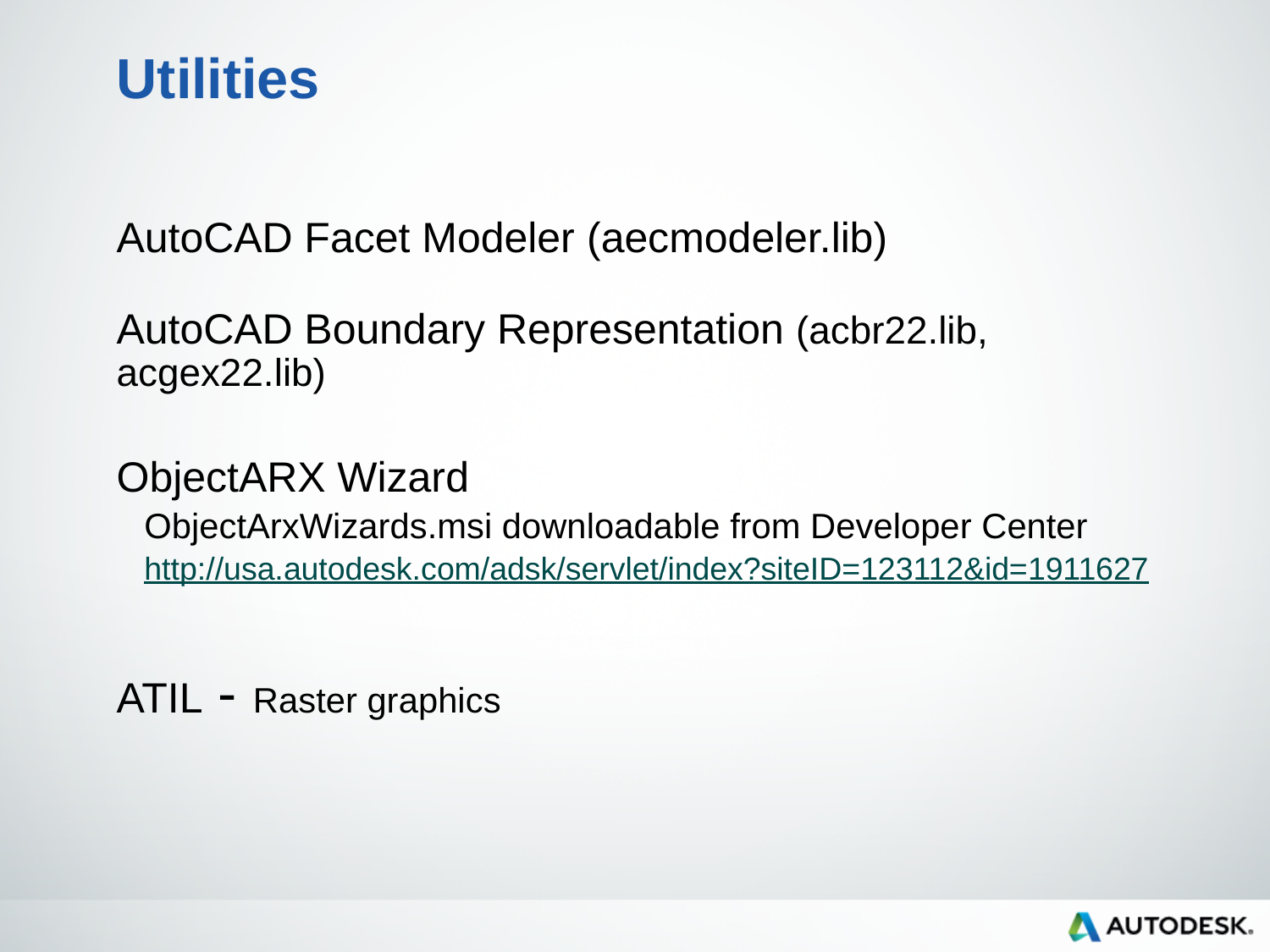

# Utilities
AutoCAD Facet Modeler (aecmodeler.lib)

AutoCAD Boundary Representation (acbr22.lib, acgex22.lib)

ObjectARX Wizard
ObjectArxWizards.msi downloadable from Developer Center
http://usa.autodesk.com/adsk/servlet/index?siteID=123112&id=1911627

ATIL - Raster graphics